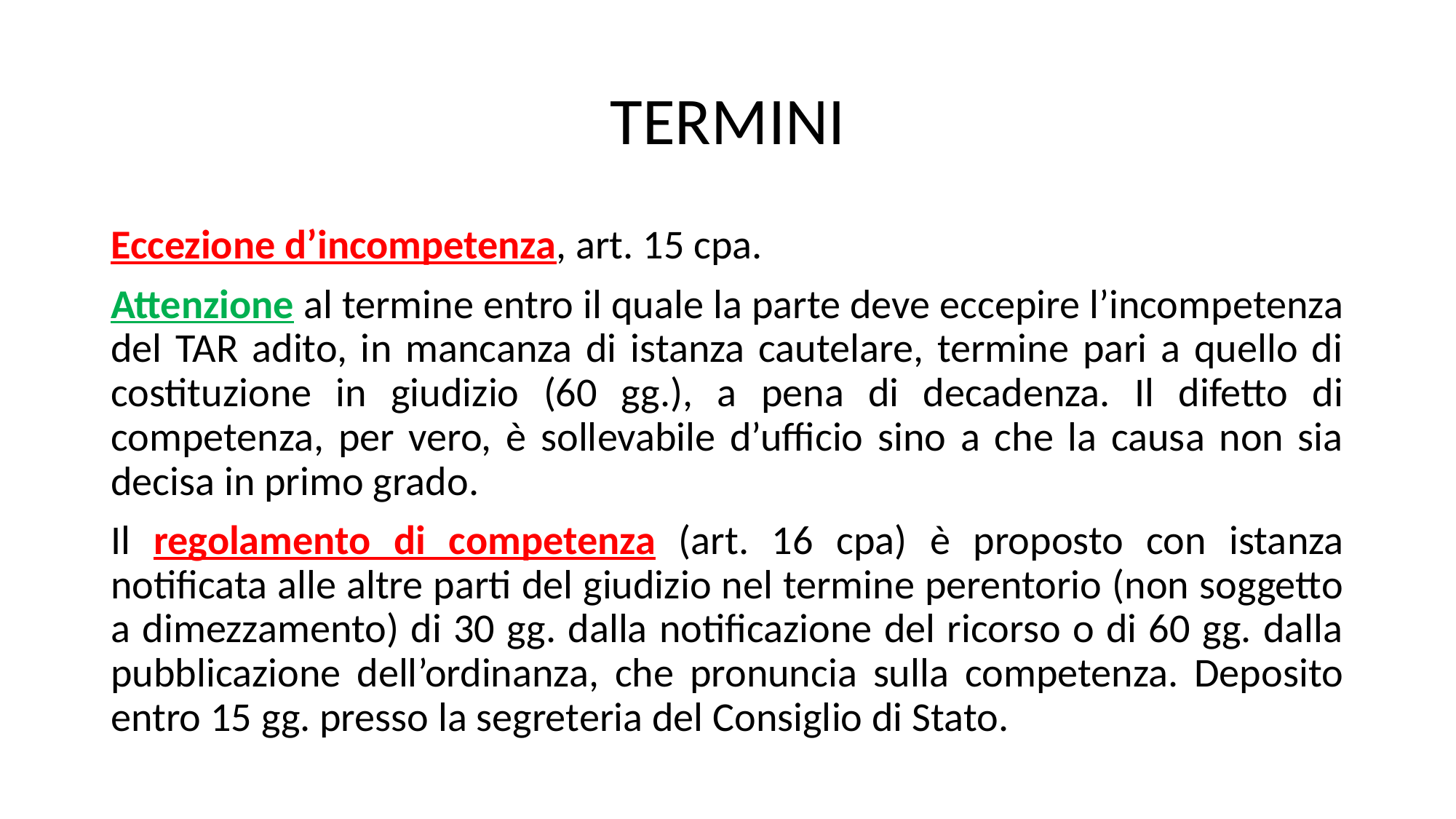

# TERMINI
Eccezione d’incompetenza, art. 15 cpa.
Attenzione al termine entro il quale la parte deve eccepire l’incompetenza del TAR adito, in mancanza di istanza cautelare, termine pari a quello di costituzione in giudizio (60 gg.), a pena di decadenza. Il difetto di competenza, per vero, è sollevabile d’ufficio sino a che la causa non sia decisa in primo grado.
Il regolamento di competenza (art. 16 cpa) è proposto con istanza notificata alle altre parti del giudizio nel termine perentorio (non soggetto a dimezzamento) di 30 gg. dalla notificazione del ricorso o di 60 gg. dalla pubblicazione dell’ordinanza, che pronuncia sulla competenza. Deposito entro 15 gg. presso la segreteria del Consiglio di Stato.